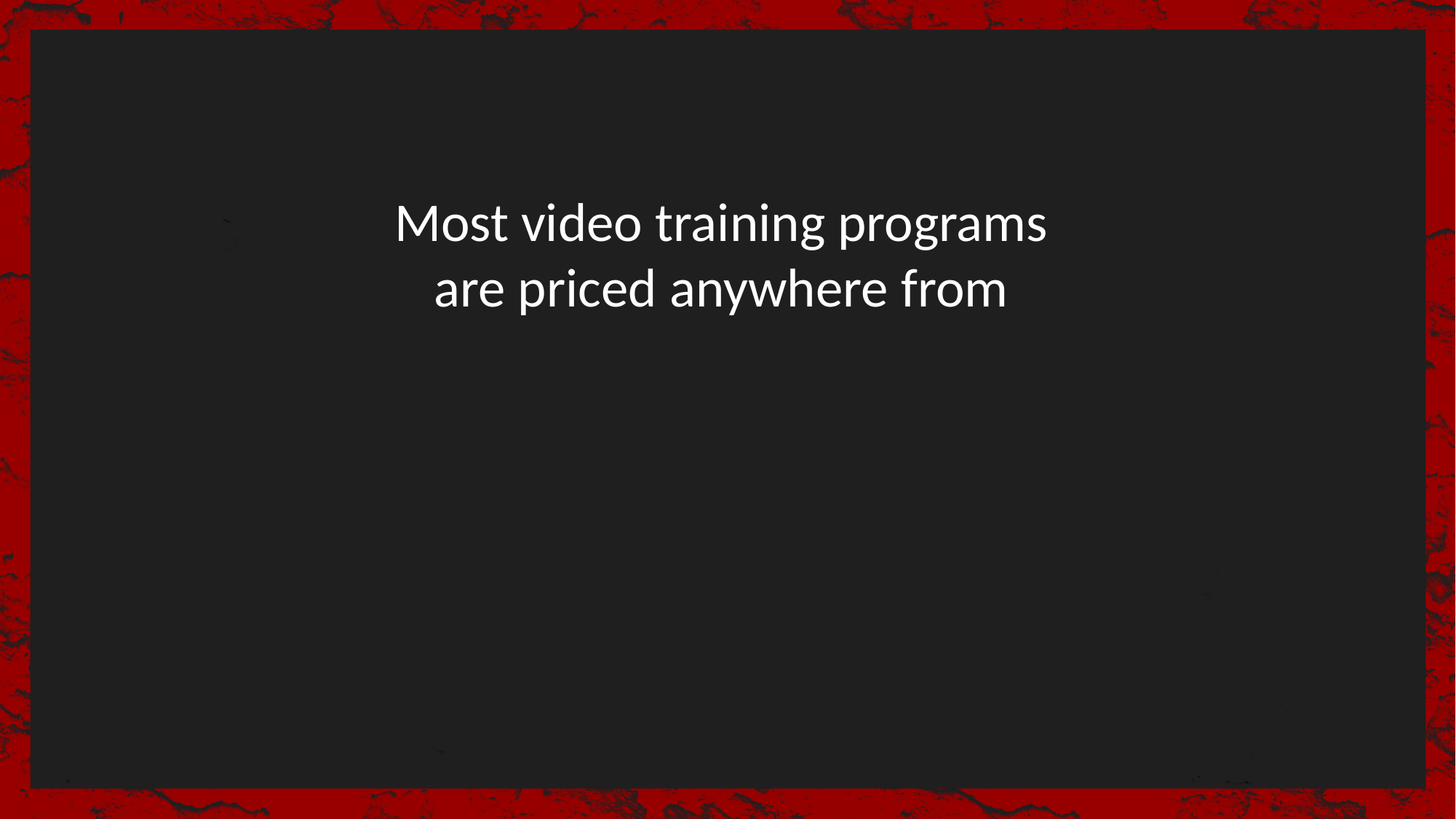

Most video training programs
are priced anywhere from